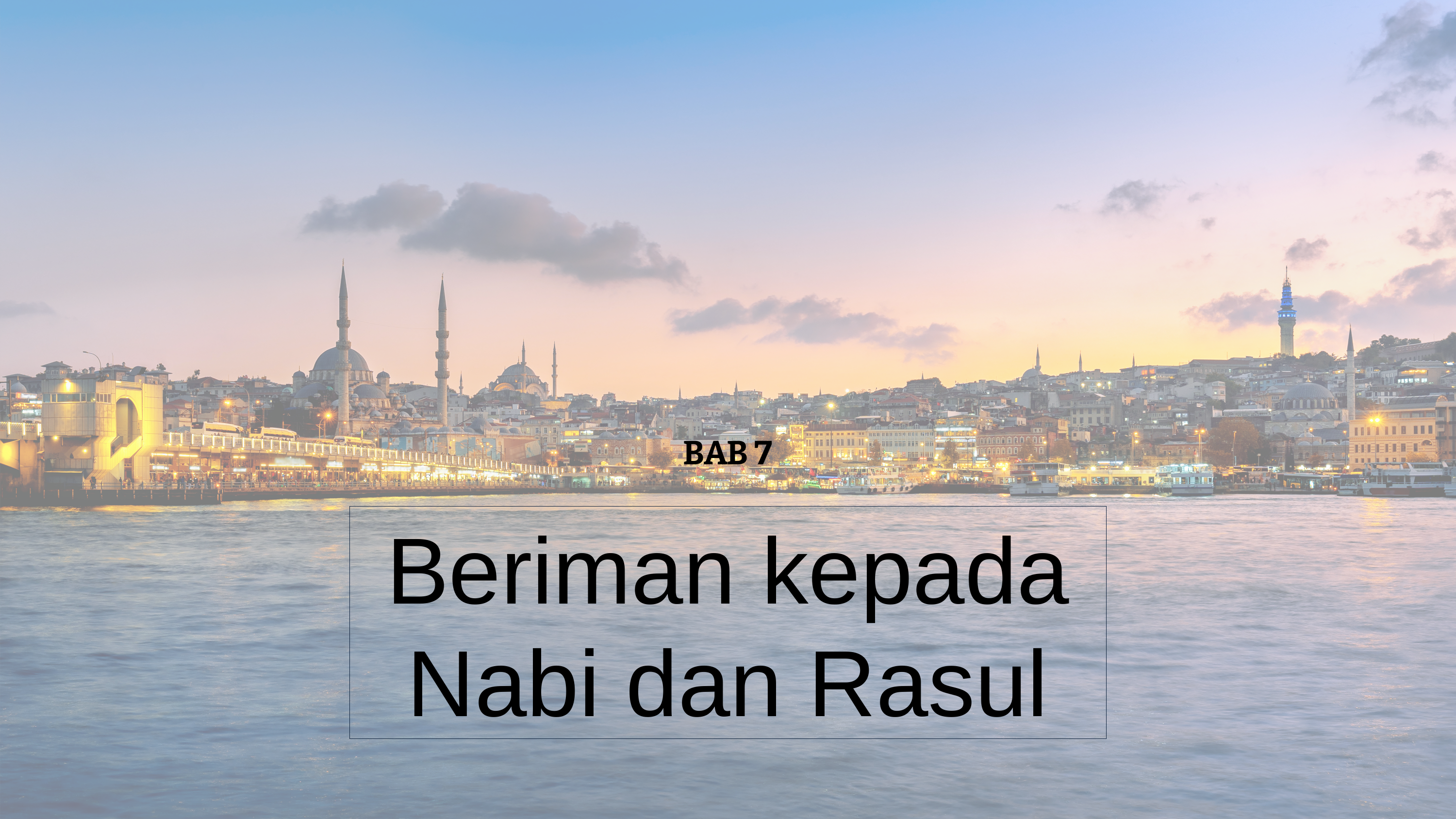

BAB 7
Beriman kepada Nabi dan Rasul